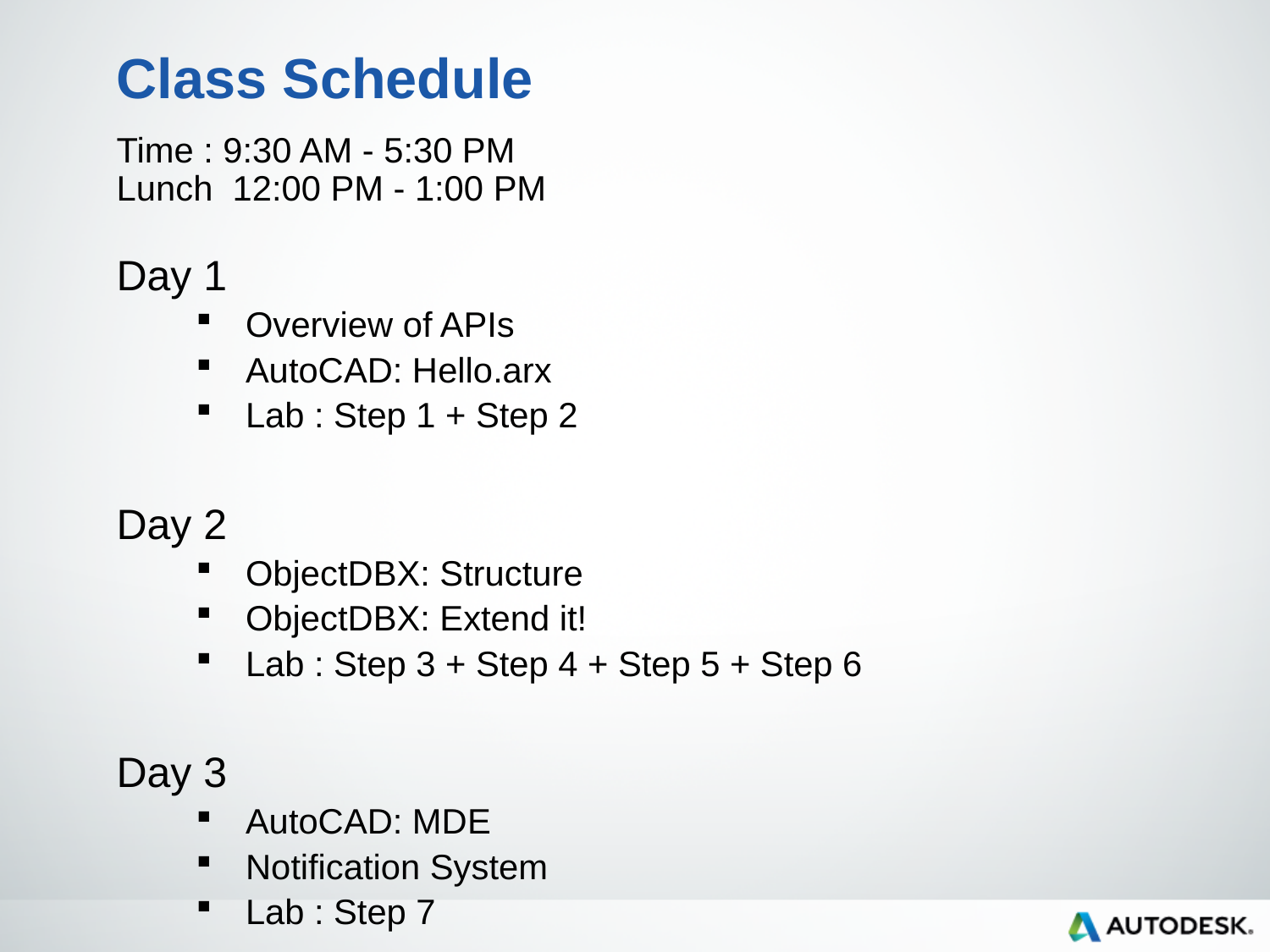

# Class Schedule
Time : 9:30 AM - 5:30 PM
Lunch  12:00 PM - 1:00 PM

Day 1
Overview of APIs
AutoCAD: Hello.arx
Lab : Step 1 + Step 2

Day 2
ObjectDBX: Structure
ObjectDBX: Extend it!
Lab : Step 3 + Step 4 + Step 5 + Step 6

Day 3
AutoCAD: MDE
Notification System
Lab : Step 7